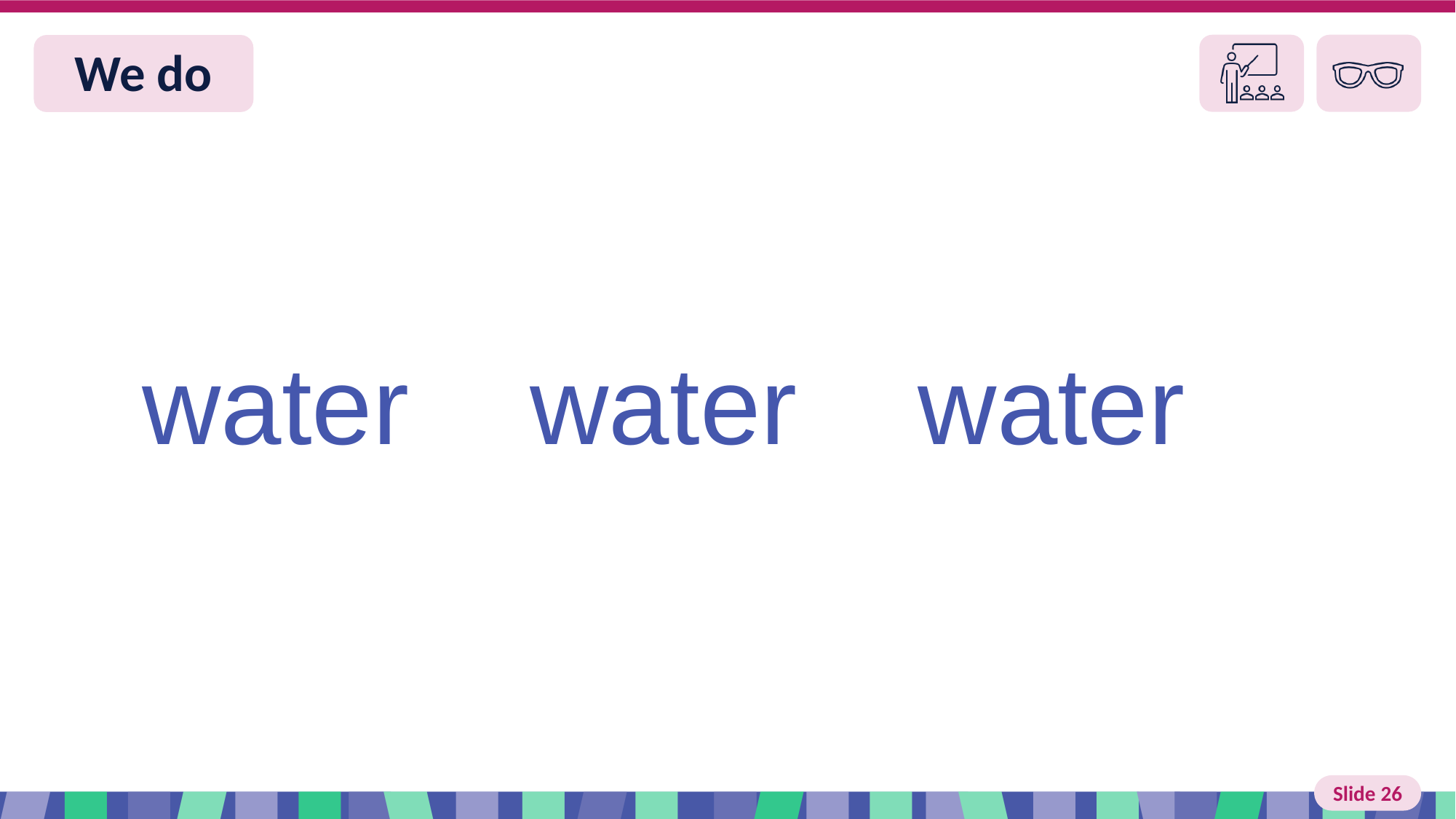

Slide 26 We do read
water    water    water